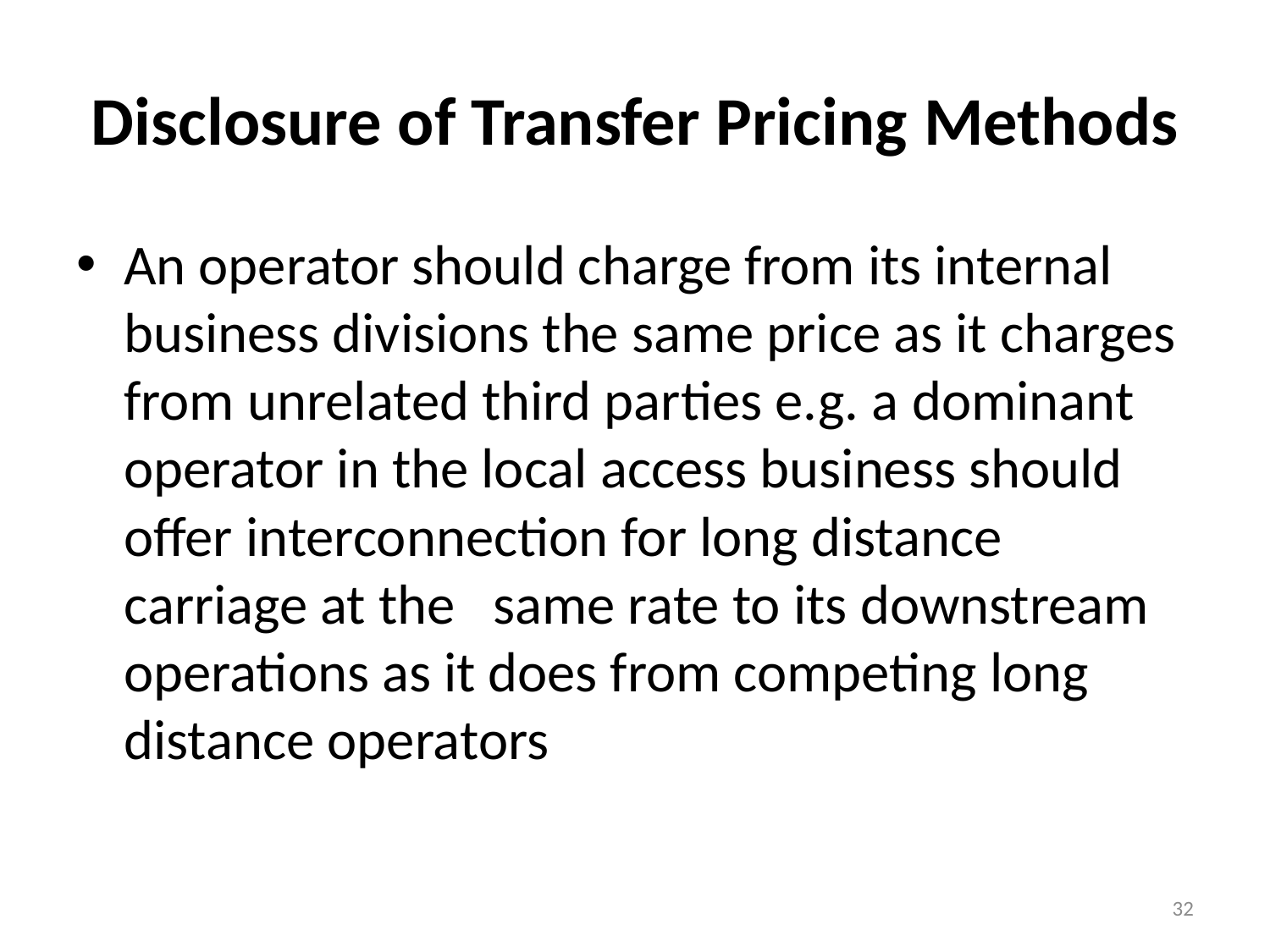

# Disclosure of Transfer Pricing Methods
An operator should charge from its internal business divisions the same price as it charges from unrelated third parties e.g. a dominant operator in the local access business should offer interconnection for long distance carriage at the   same rate to its downstream operations as it does from competing long distance operators

32